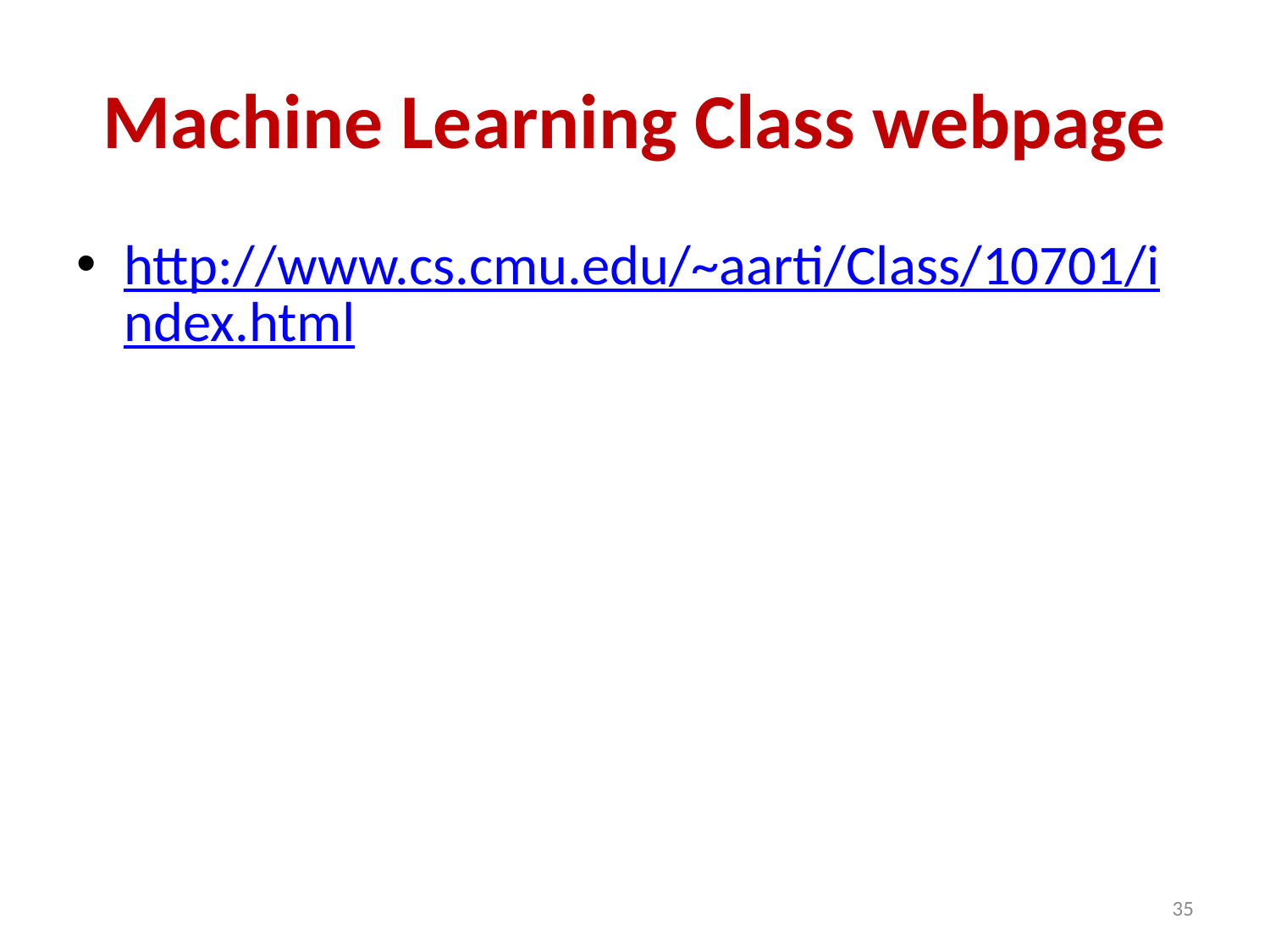

# Machine Learning Class webpage
http://www.cs.cmu.edu/~aarti/Class/10701/index.html

35